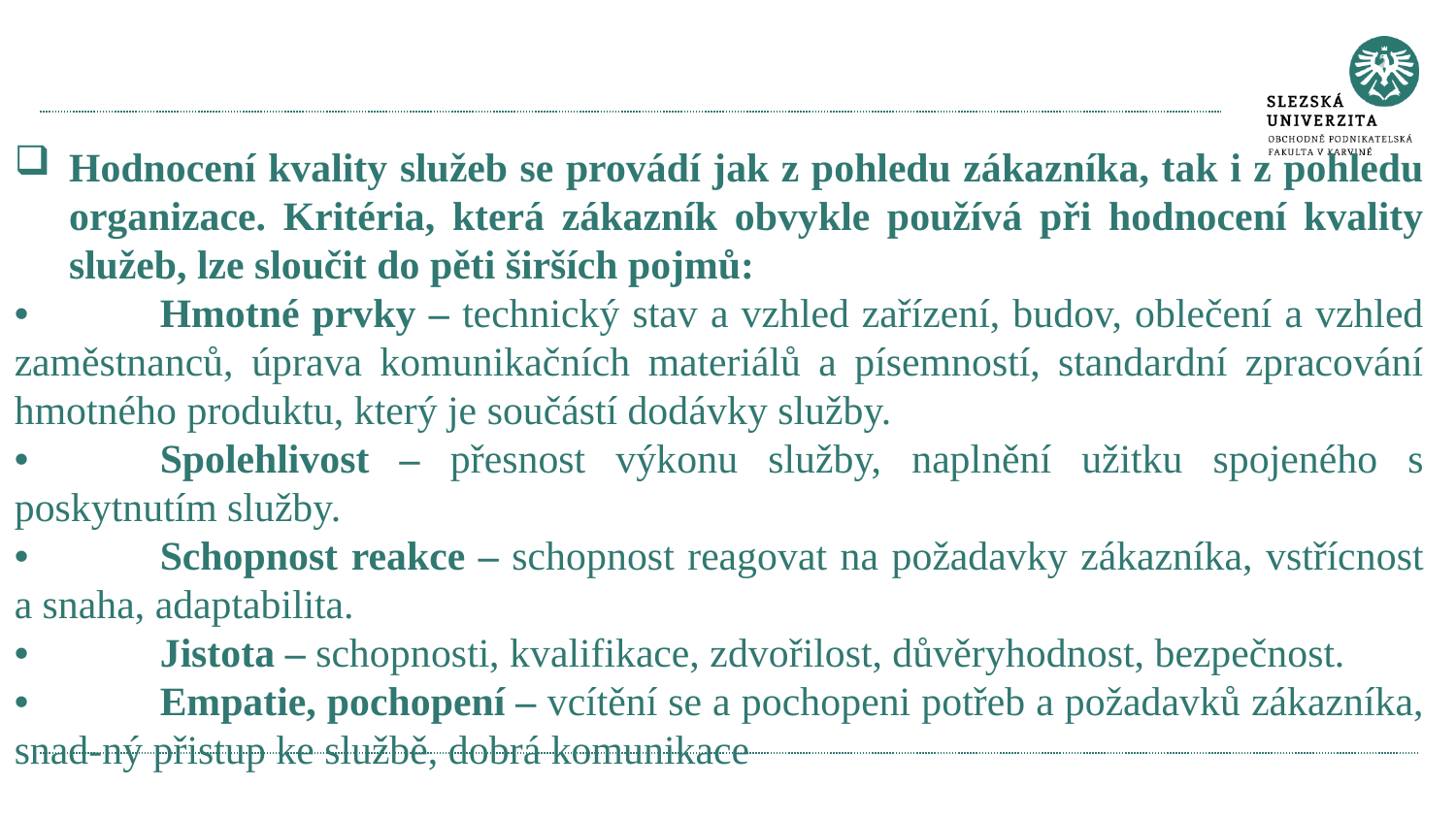

#
Hodnocení kvality služeb se provádí jak z pohledu zákazníka, tak i z pohledu organizace. Kritéria, která zákazník obvykle používá při hodnocení kvality služeb, lze sloučit do pěti širších pojmů:
•	Hmotné prvky – technický stav a vzhled zařízení, budov, oblečení a vzhled zaměstnanců, úprava komunikačních materiálů a písemností, standardní zpracování hmotného produktu, který je součástí dodávky služby.
•	Spolehlivost – přesnost výkonu služby, naplnění užitku spojeného s poskytnutím služby.
•	Schopnost reakce – schopnost reagovat na požadavky zákazníka, vstřícnost a snaha, adaptabilita.
•	Jistota – schopnosti, kvalifikace, zdvořilost, důvěryhodnost, bezpečnost.
•	Empatie, pochopení – vcítění se a pochopeni potřeb a požadavků zákazníka, snad-ný přistup ke službě, dobrá komunikace